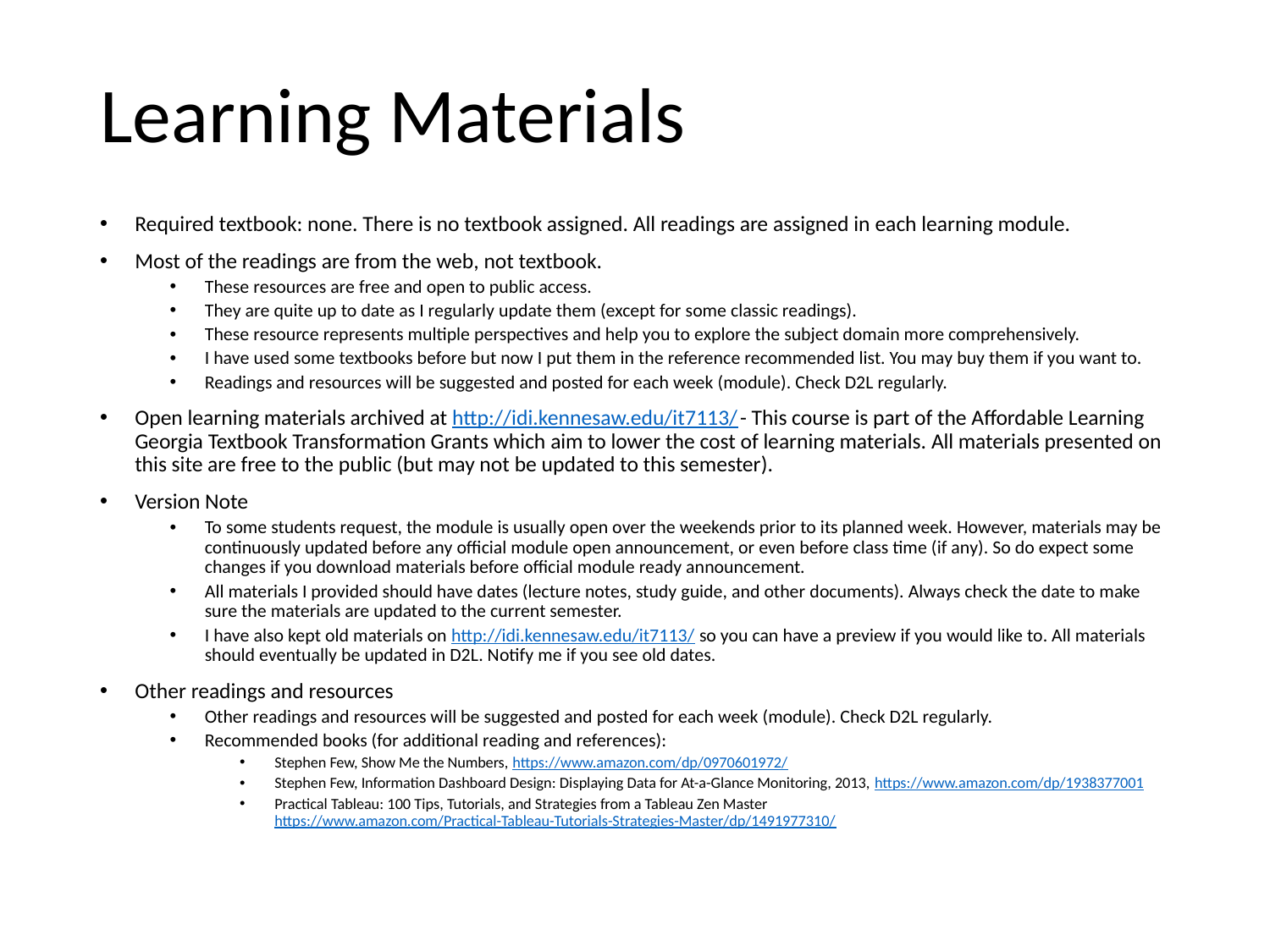

# Learning Materials
Required textbook: none. There is no textbook assigned. All readings are assigned in each learning module.
Most of the readings are from the web, not textbook.
These resources are free and open to public access.
They are quite up to date as I regularly update them (except for some classic readings).
These resource represents multiple perspectives and help you to explore the subject domain more comprehensively.
I have used some textbooks before but now I put them in the reference recommended list. You may buy them if you want to.
Readings and resources will be suggested and posted for each week (module). Check D2L regularly.
Open learning materials archived at http://idi.kennesaw.edu/it7113/ - This course is part of the Affordable Learning Georgia Textbook Transformation Grants which aim to lower the cost of learning materials. All materials presented on this site are free to the public (but may not be updated to this semester).
Version Note
To some students request, the module is usually open over the weekends prior to its planned week. However, materials may be continuously updated before any official module open announcement, or even before class time (if any). So do expect some changes if you download materials before official module ready announcement.
All materials I provided should have dates (lecture notes, study guide, and other documents). Always check the date to make sure the materials are updated to the current semester.
I have also kept old materials on http://idi.kennesaw.edu/it7113/ so you can have a preview if you would like to. All materials should eventually be updated in D2L. Notify me if you see old dates.
Other readings and resources
Other readings and resources will be suggested and posted for each week (module). Check D2L regularly.
Recommended books (for additional reading and references):
Stephen Few, Show Me the Numbers, https://www.amazon.com/dp/0970601972/
Stephen Few, Information Dashboard Design: Displaying Data for At-a-Glance Monitoring, 2013, https://www.amazon.com/dp/1938377001
Practical Tableau: 100 Tips, Tutorials, and Strategies from a Tableau Zen Master https://www.amazon.com/Practical-Tableau-Tutorials-Strategies-Master/dp/1491977310/